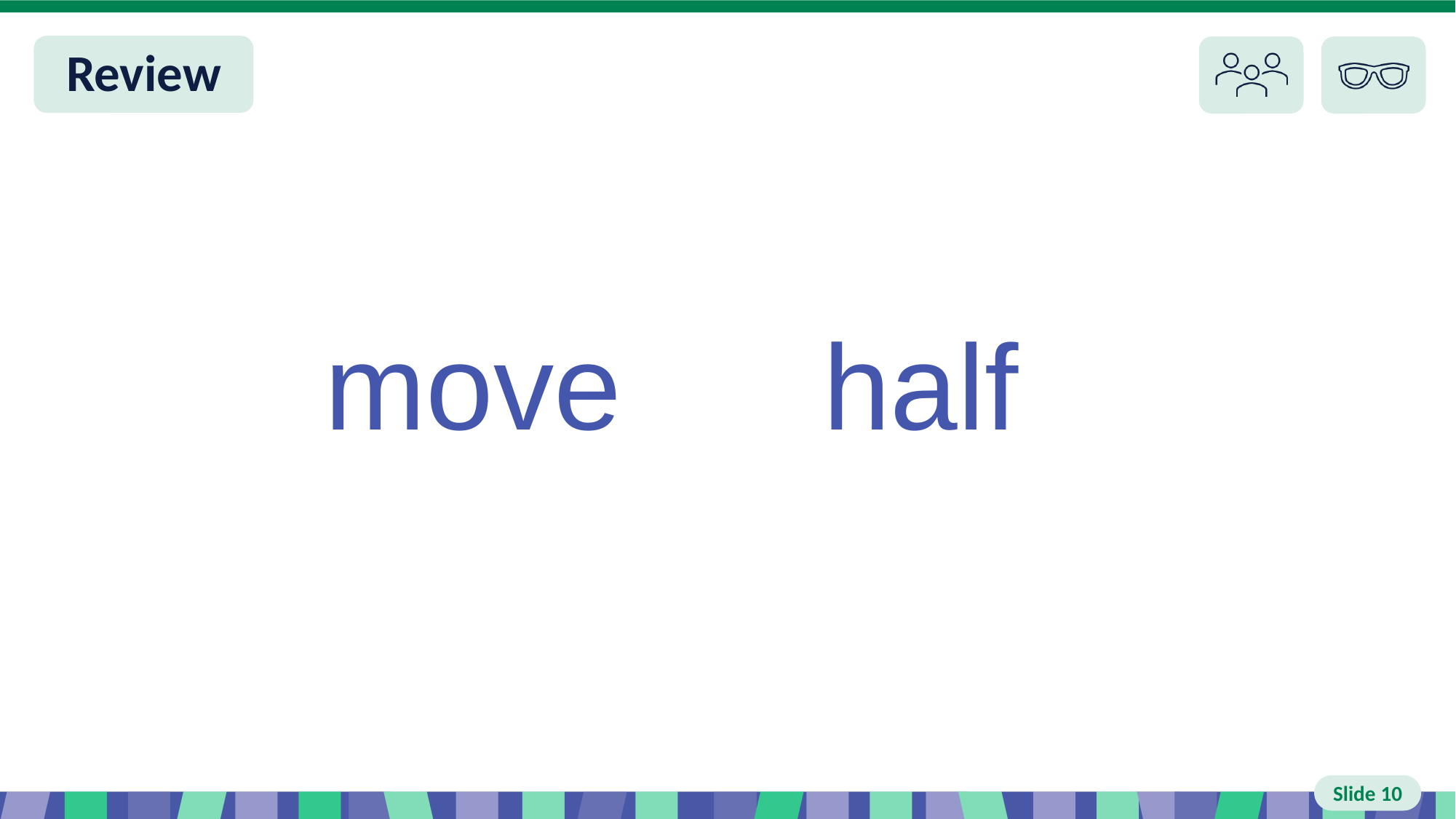

# Slide 10 Review You do
move      half